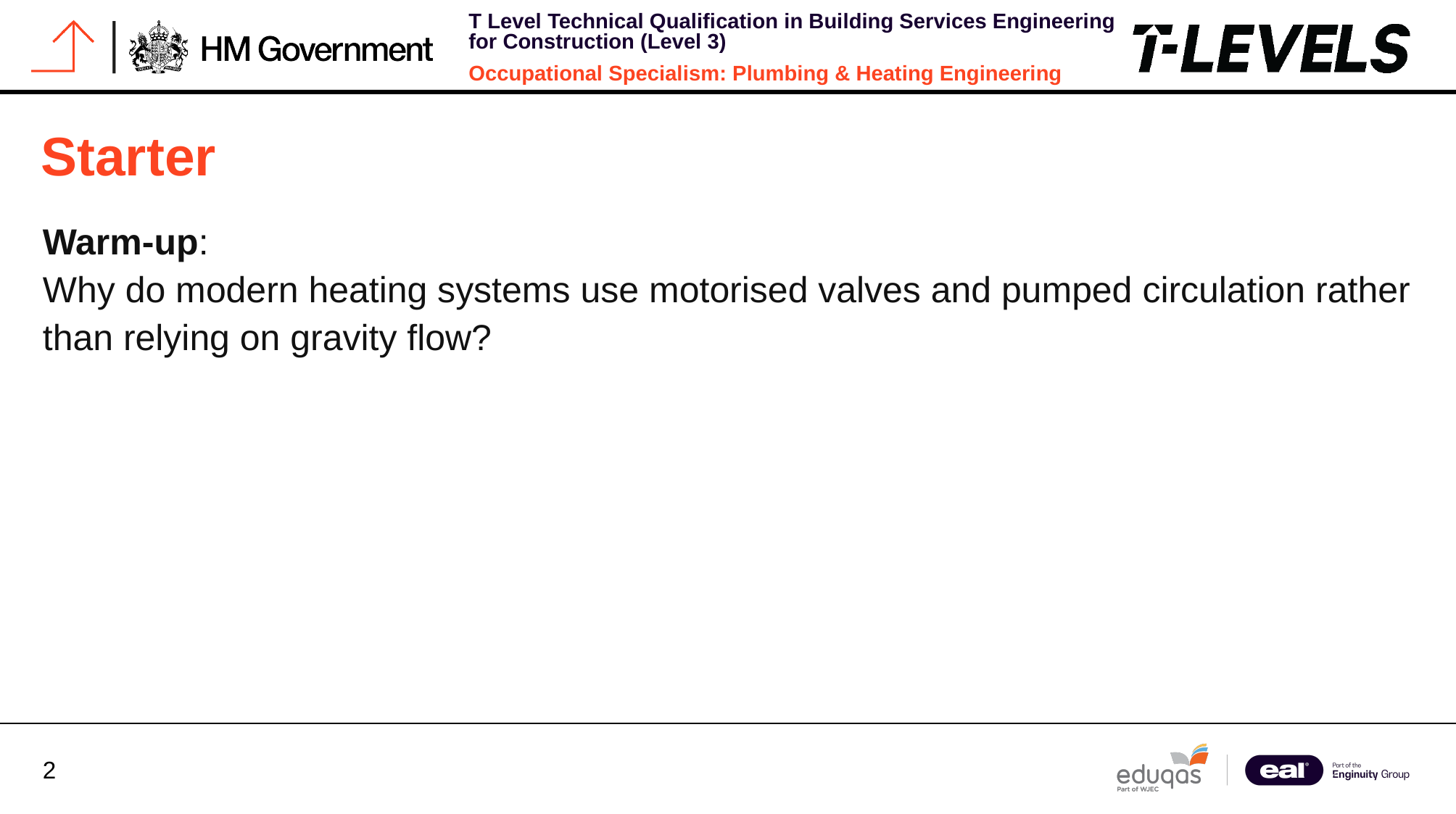

# Starter
Warm-up:
Why do modern heating systems use motorised valves and pumped circulation rather than relying on gravity flow?